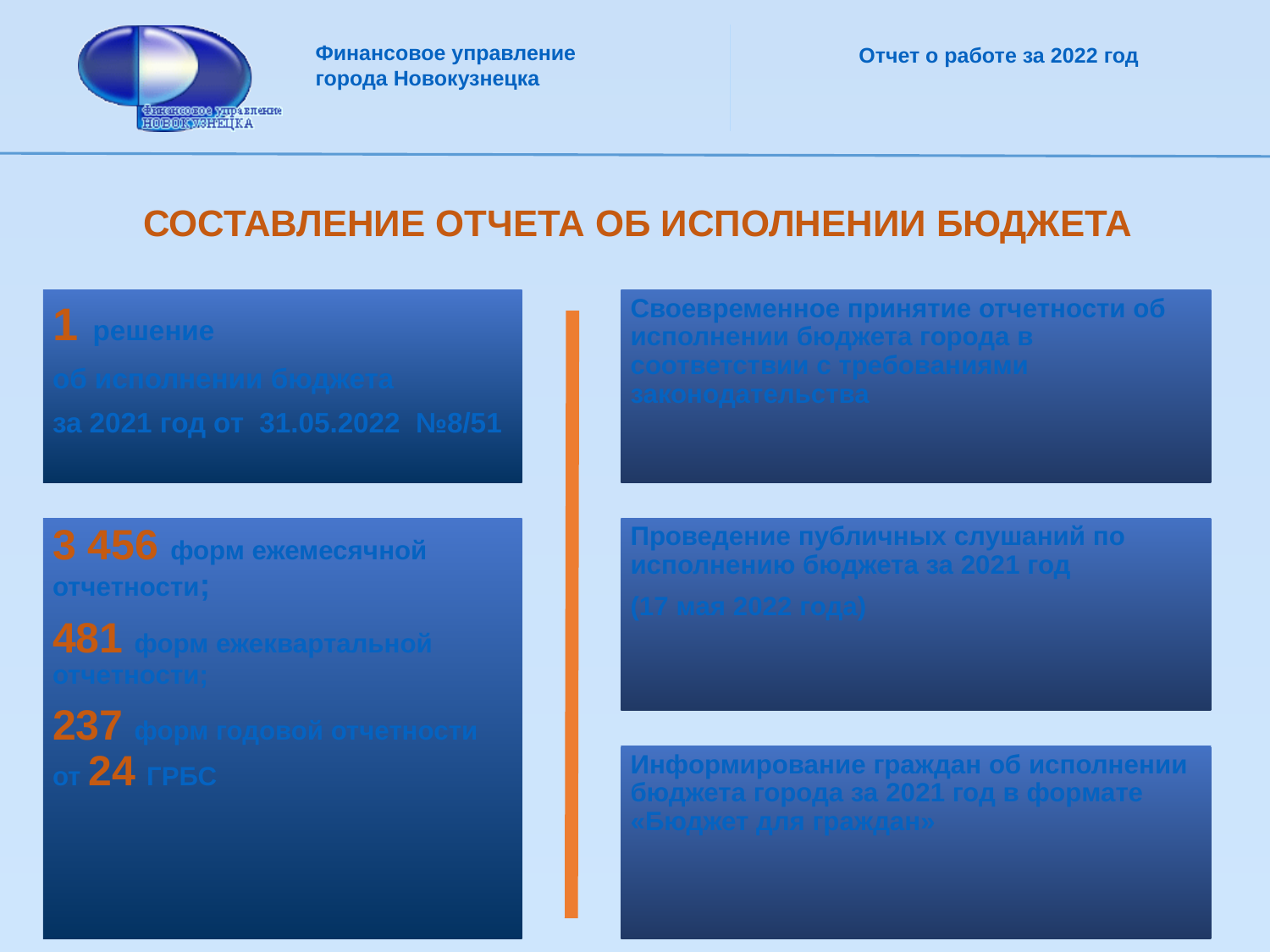

# СОСТАВЛЕНИЕ ОТЧЕТА ОБ ИСПОЛНЕНИИ БЮДЖЕТА
1 решение
об исполнении бюджета
за 2021 год от  31.05.2022  №8/51
Своевременное принятие отчетности об исполнении бюджета города в соответствии с требованиями законодательства
Проведение публичных слушаний по исполнению бюджета за 2021 год
(17 мая 2022 года)
3 456 форм ежемесячной отчетности;
481 форм ежеквартальной отчетности;
237 форм годовой отчетности от 24 ГРБС
Информирование граждан об исполнении бюджета города за 2021 год в формате «Бюджет для граждан»